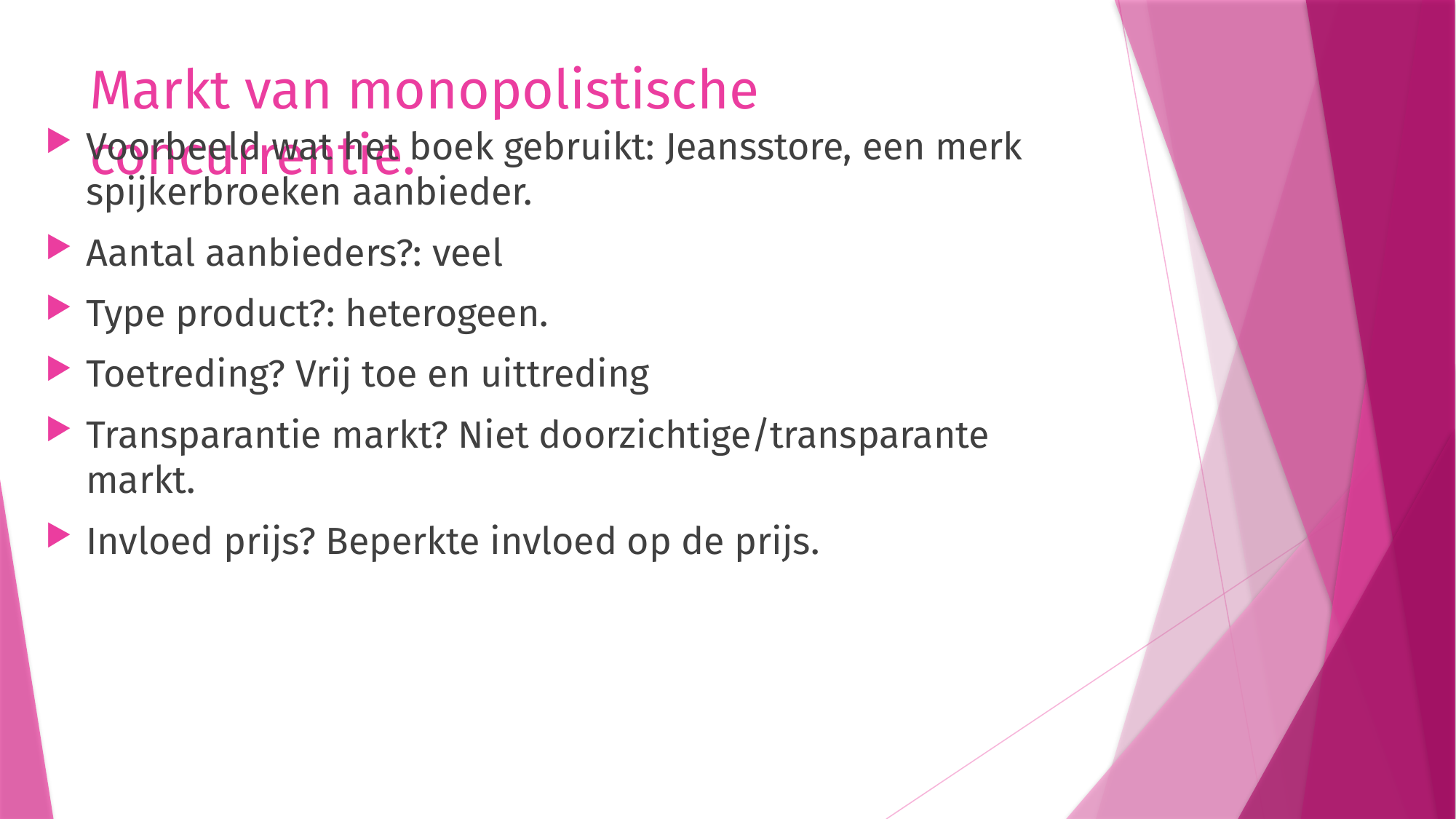

# Markt van monopolistische concurrentie.
Voorbeeld wat het boek gebruikt: Jeansstore, een merk spijkerbroeken aanbieder.
Aantal aanbieders?: veel
Type product?: heterogeen.
Toetreding? Vrij toe en uittreding
Transparantie markt? Niet doorzichtige/transparante markt.
Invloed prijs? Beperkte invloed op de prijs.